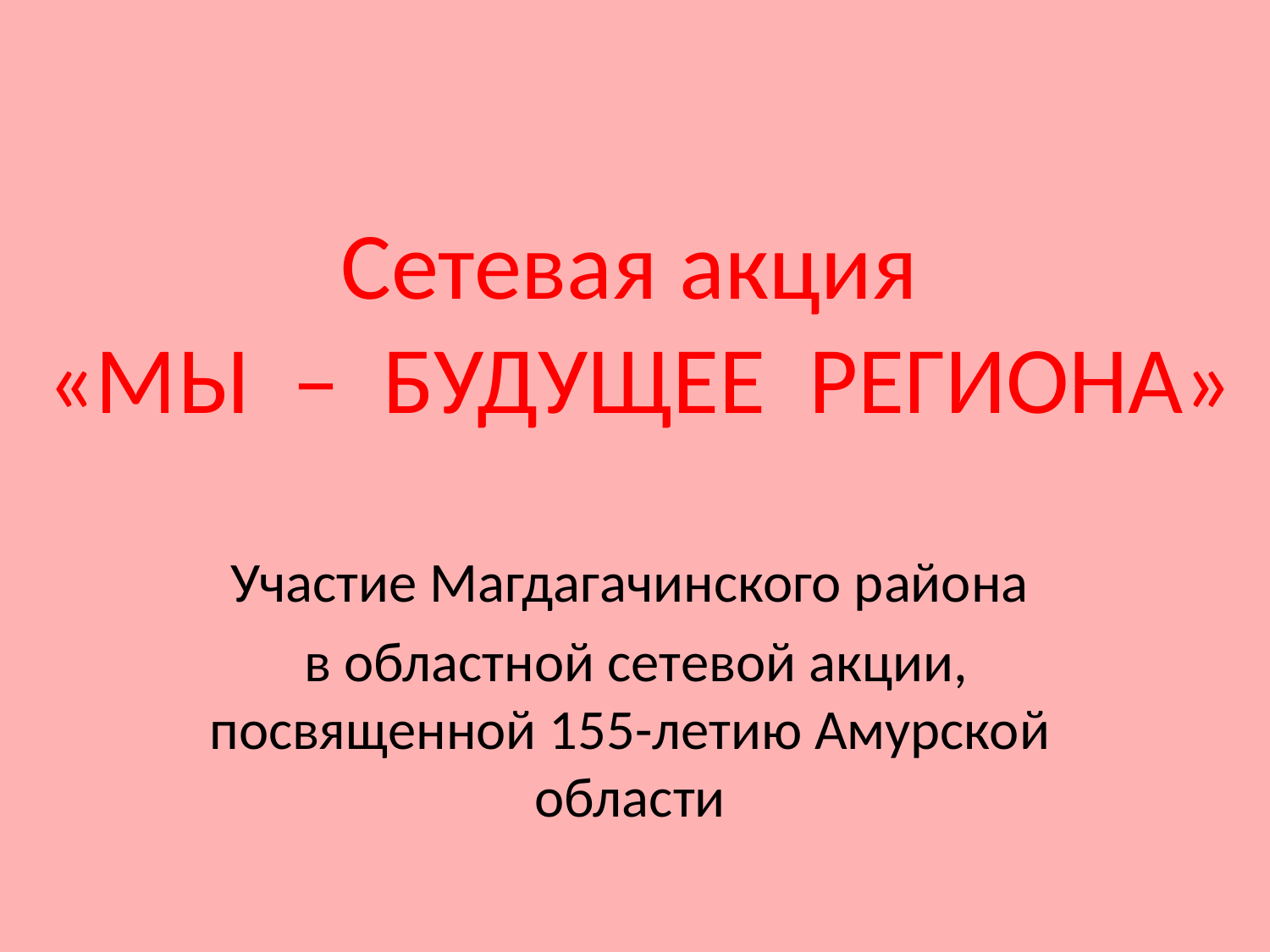

# Сетевая акция «МЫ  –  БУДУЩЕЕ  РЕГИОНА»
Участие Магдагачинского района
 в областной сетевой акции, посвященной 155-летию Амурской области